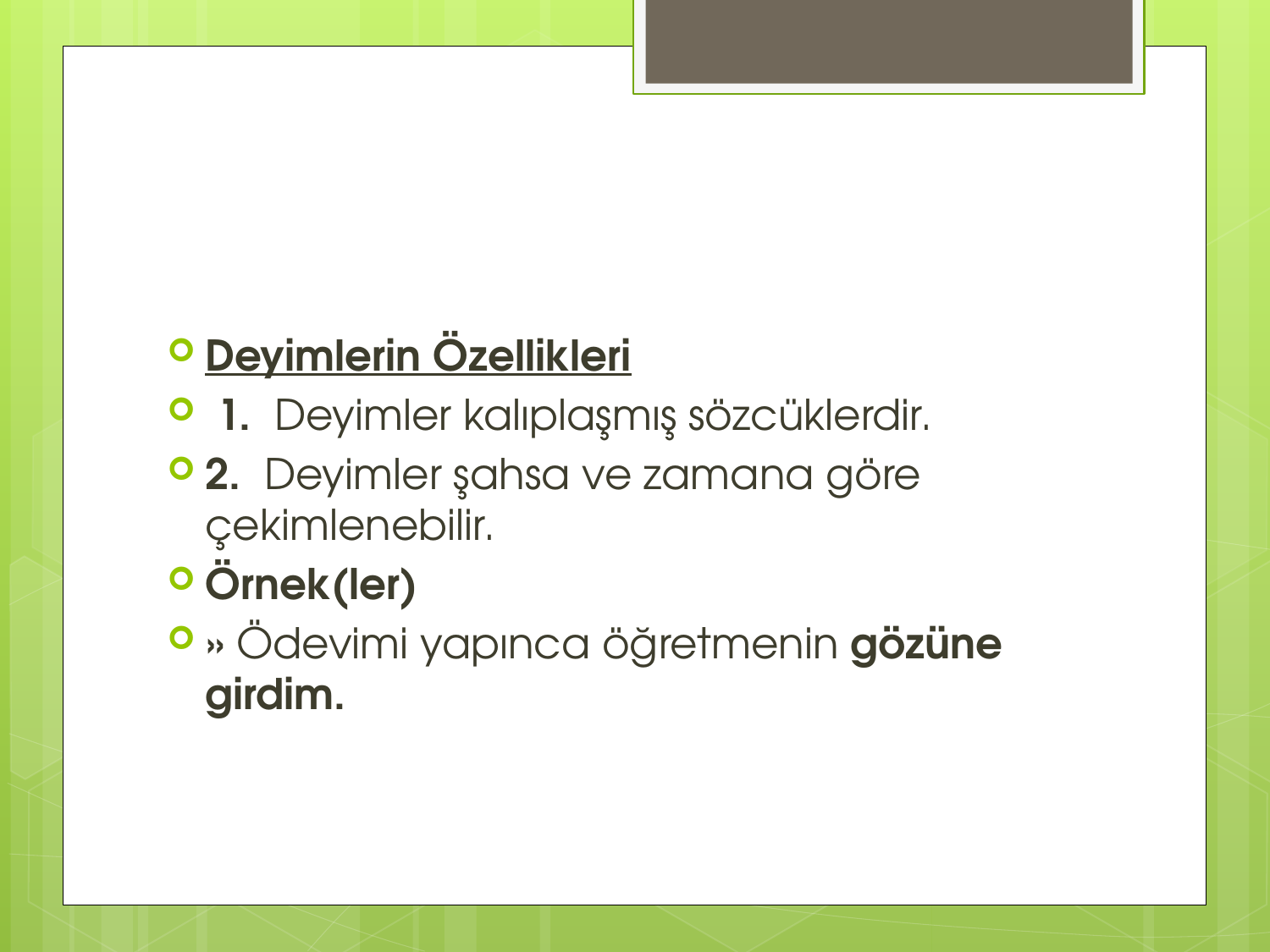

#
Deyimlerin Özellikleri
 1.  Deyimler kalıplaşmış sözcüklerdir.
2.  Deyimler şahsa ve zamana göre çekimlenebilir.
Örnek(ler)
» Ödevimi yapınca öğretmenin gözüne girdim.